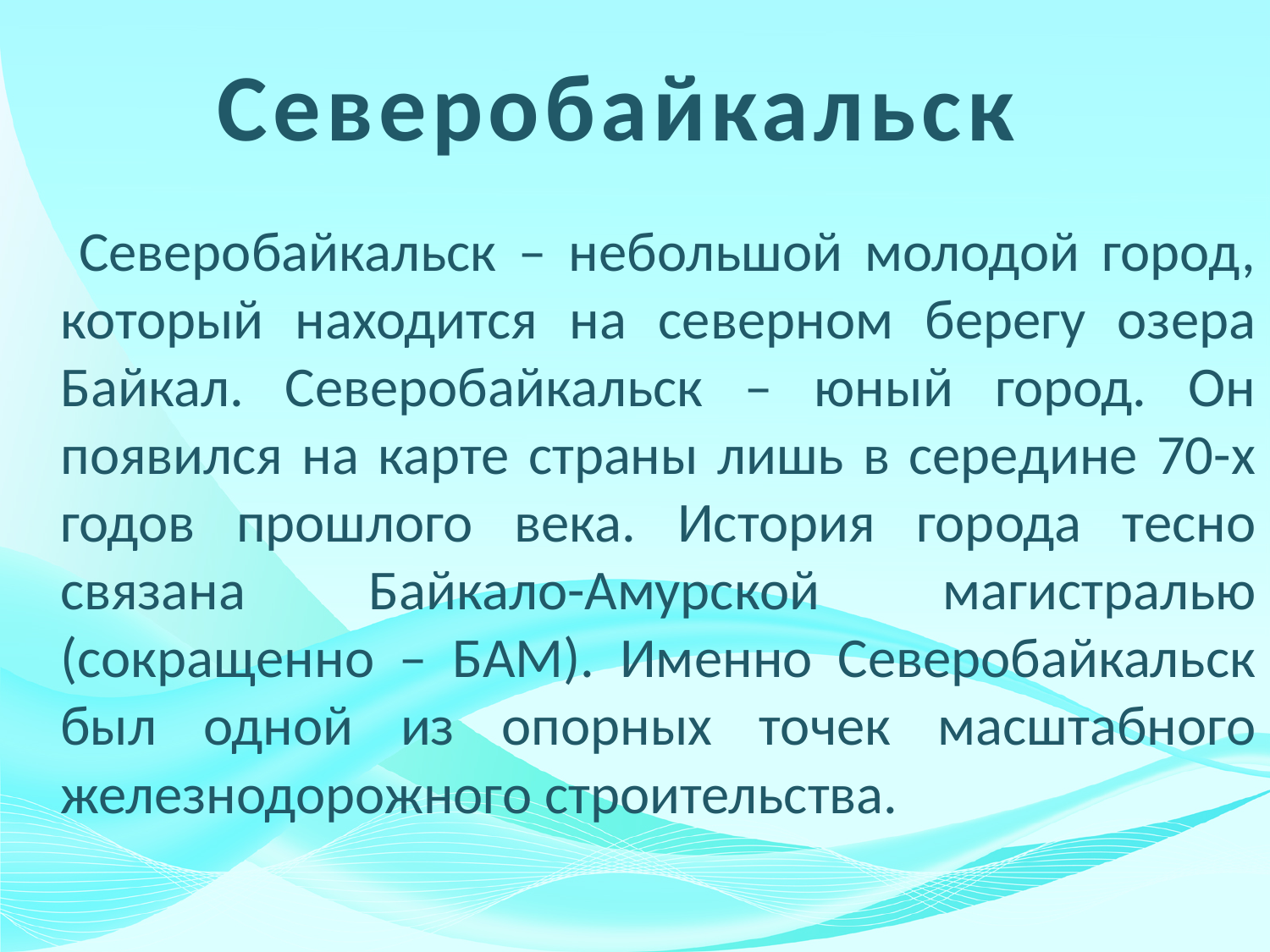

Северобайкальск
   Северобайкальск – небольшой молодой город, который находится на северном берегу озера Байкал. Северобайкальск – юный город. Он появился на карте страны лишь в середине 70-х годов прошлого века. История города тесно связана Байкало-Амурской магистралью (сокращенно – БАМ). Именно Северобайкальск был одной из опорных точек масштабного железнодорожного строительства.